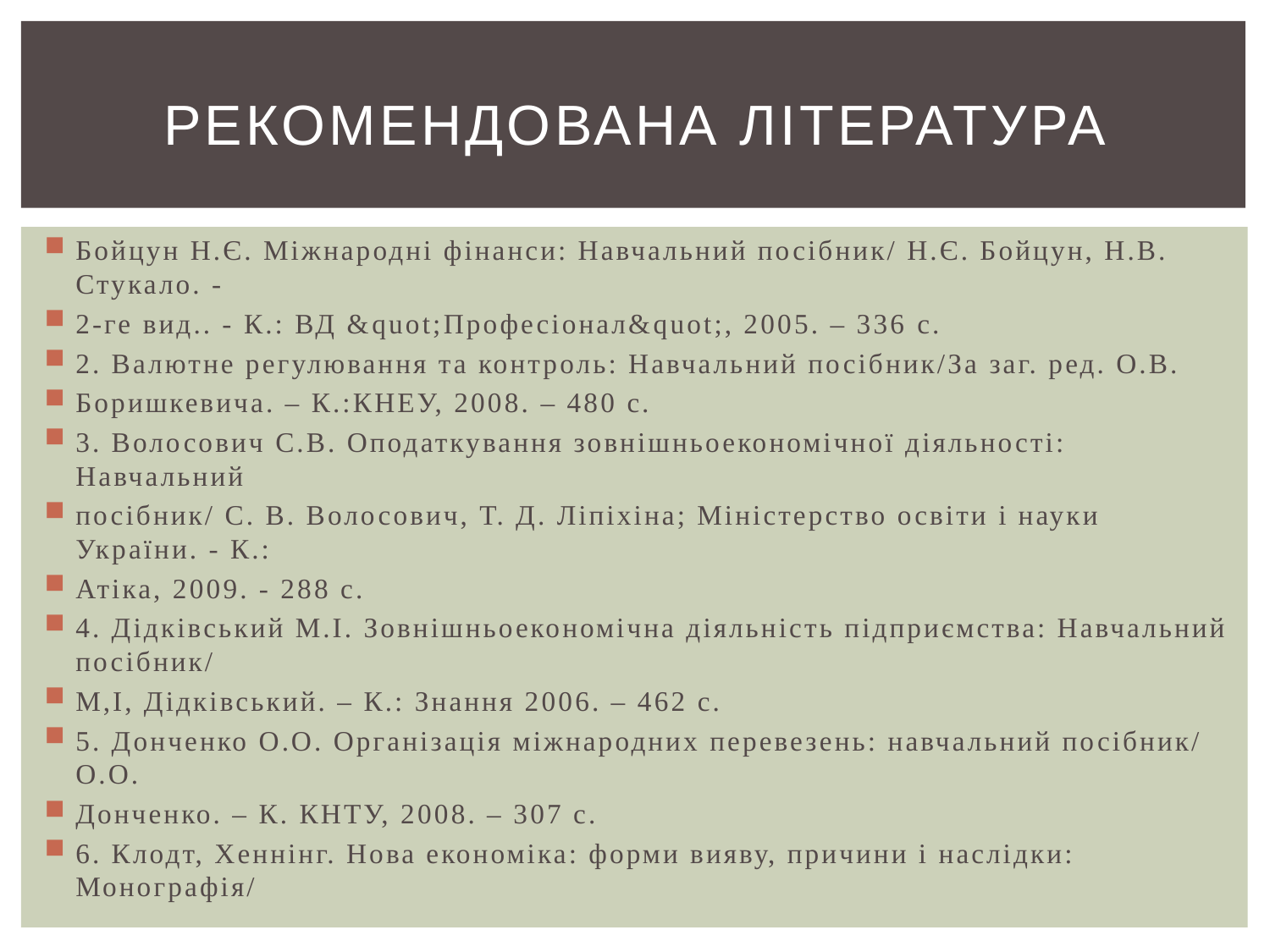

# РЕКОМЕНДОВАНА ЛІТЕРАТУРА
Бойцун Н.Є. Міжнародні фінанси: Навчальний посібник/ Н.Є. Бойцун, Н.В. Стукало. -
2-ге вид.. - К.: ВД &quot;Професіонал&quot;, 2005. – 336 с.
2. Валютне регулювання та контроль: Навчальний посібник/За заг. ред. О.В.
Боришкевича. – К.:КНЕУ, 2008. – 480 с.
3. Волосович С.В. Оподаткування зовнішньоекономічної діяльності: Навчальний
посібник/ С. В. Волосович, Т. Д. Ліпіхіна; Міністерство освіти і науки України. - К.:
Атіка, 2009. - 288 с.
4. Дідківський М.І. Зовнішньоекономічна діяльність підприємства: Навчальний посібник/
М,І, Дідківський. – К.: Знання 2006. – 462 с.
5. Донченко О.О. Організація міжнародних перевезень: навчальний посібник/ О.О.
Донченко. – К. КНТУ, 2008. – 307 с.
6. Клодт, Хеннінг. Нова економіка: форми вияву, причини і наслідки: Монографія/